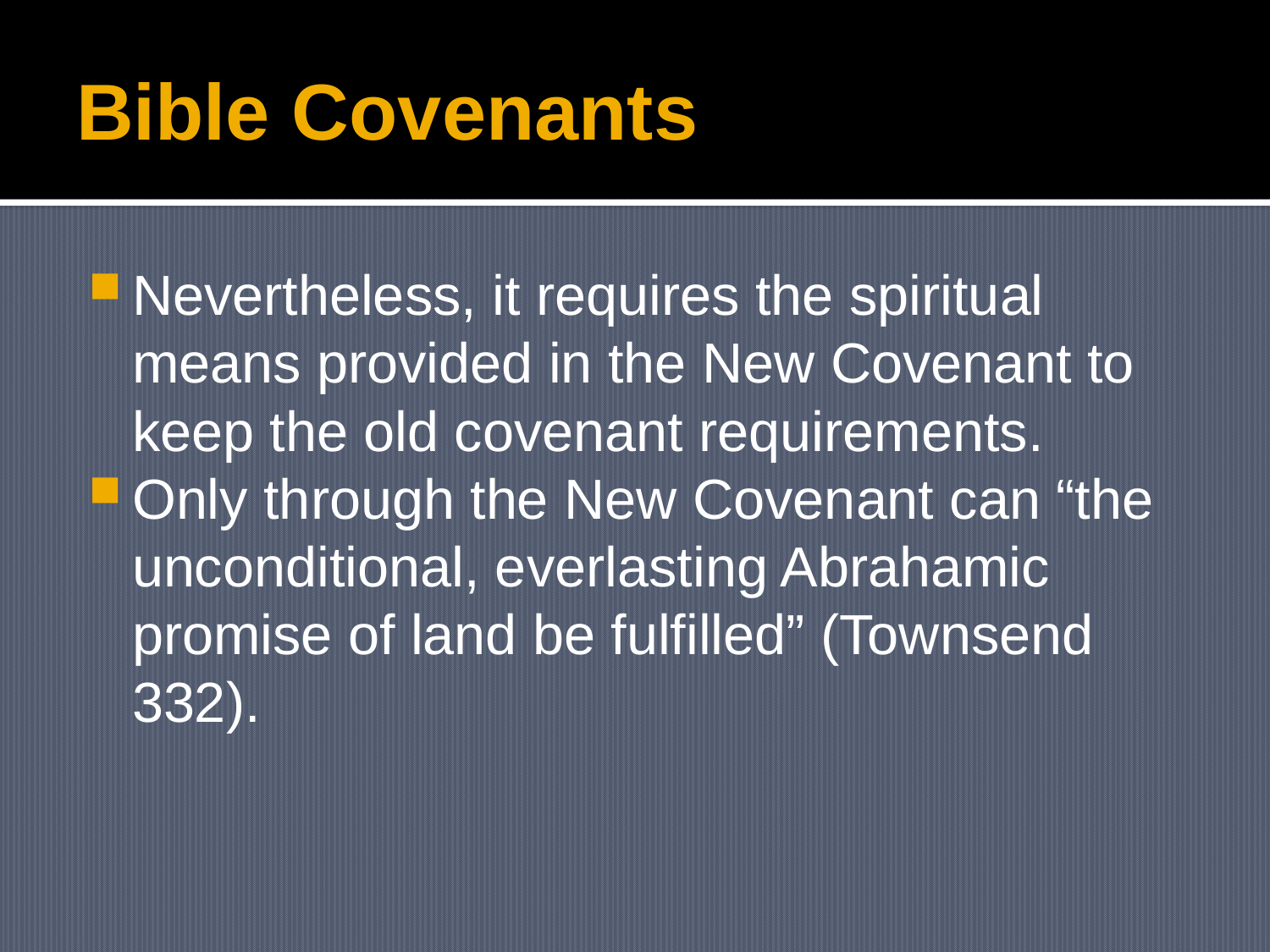

# Bible Covenants
Nevertheless, it requires the spiritual means provided in the New Covenant to keep the old covenant requirements.
Only through the New Covenant can “the unconditional, everlasting Abrahamic promise of land be fulfilled” (Townsend 332).